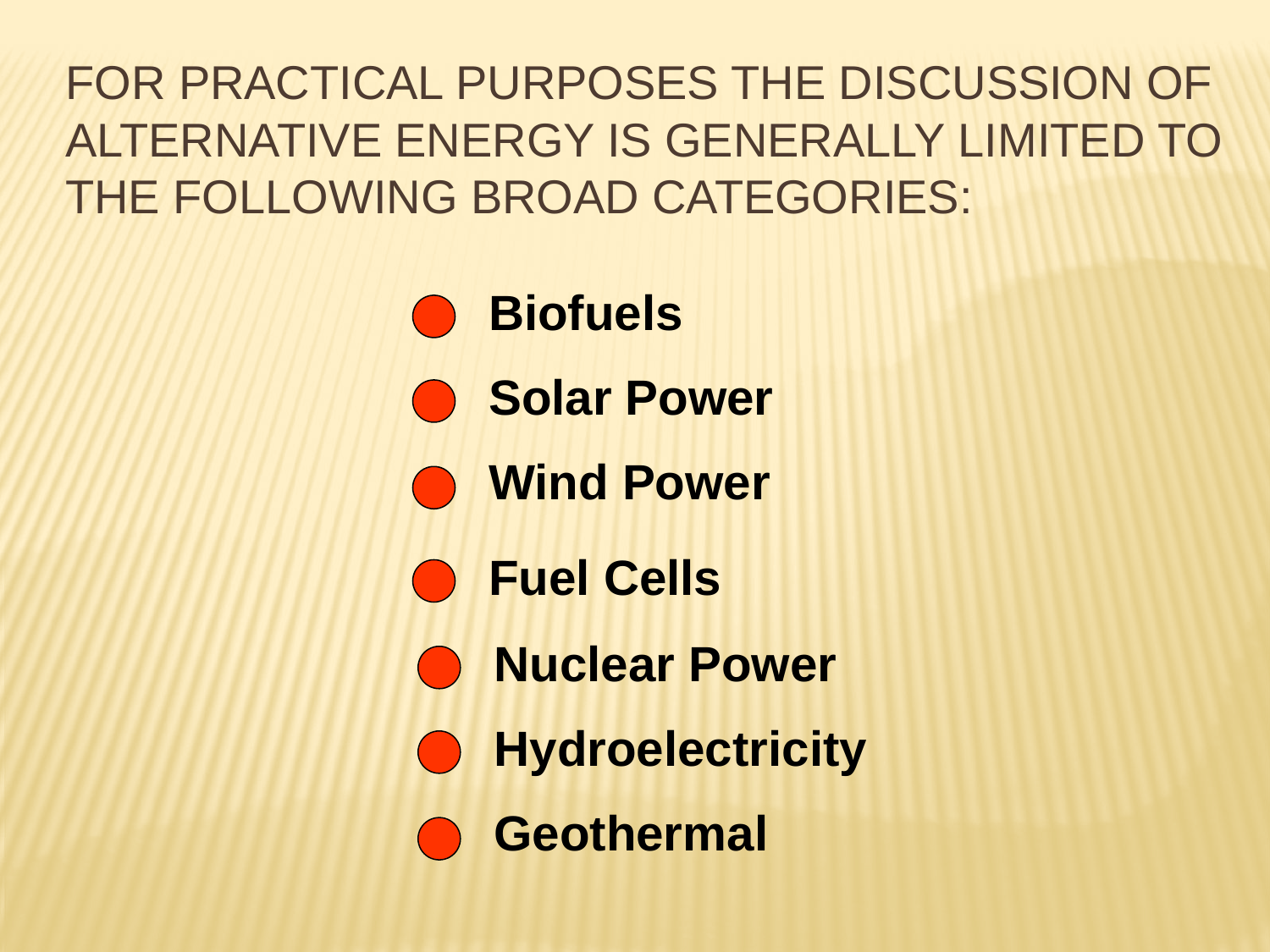

For practical purposes the discussion of alternative energy is generally limited to the following broad categories:
Biofuels

Solar Power

Wind Power

Fuel Cells

Nuclear Power

Hydroelectricity

Geothermal